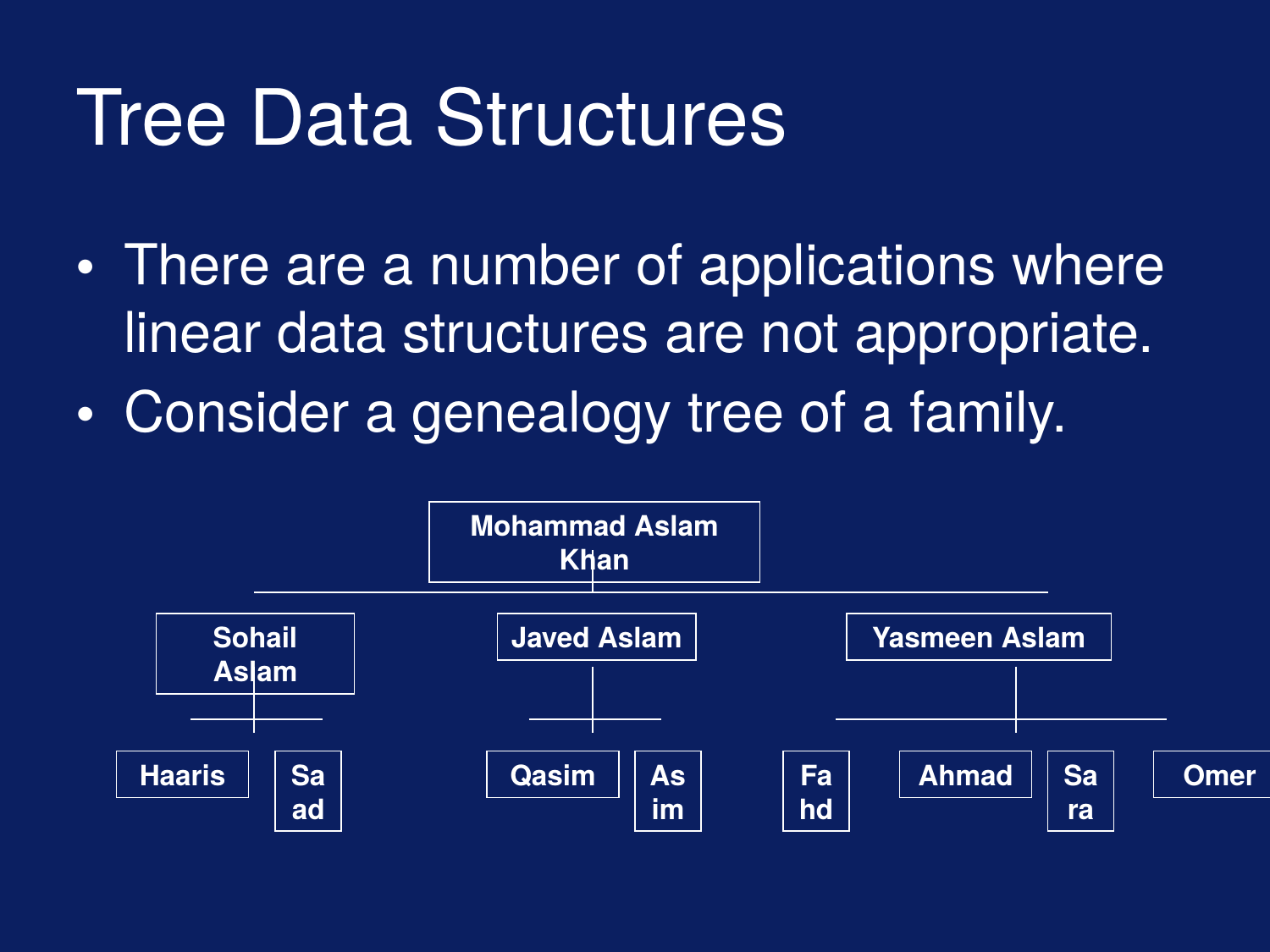

# Tree Data Structures
There are a number of applications where linear data structures are not appropriate.
Consider a genealogy tree of a family.
Mohammad Aslam Khan
Sohail Aslam
Javed Aslam
Yasmeen Aslam
Haaris
Saad
Qasim
Asim
Fahd
Ahmad
Sara
Omer